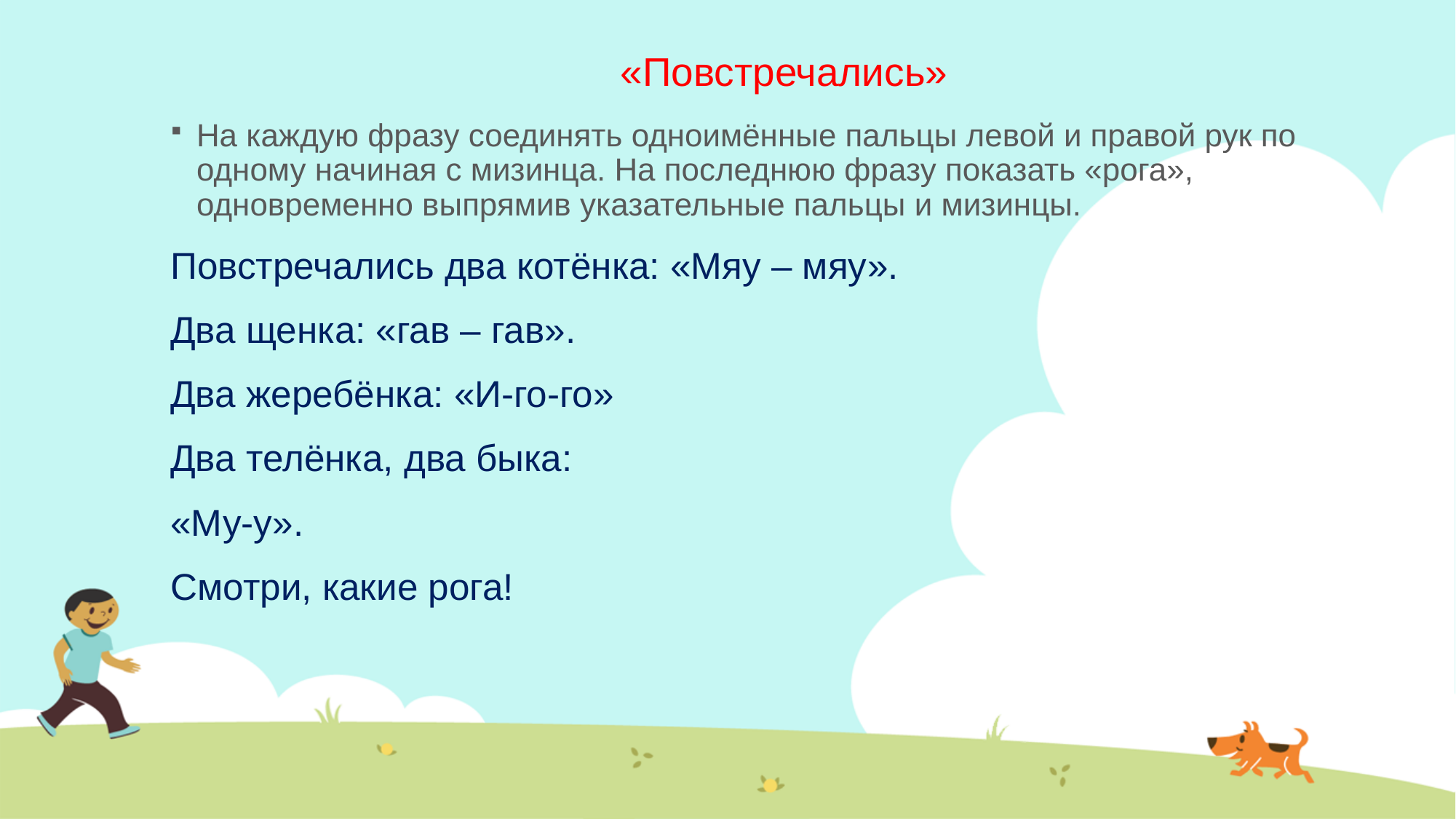

«Повстречались»
На каждую фразу соединять одноимённые пальцы левой и правой рук по одному начиная с мизинца. На последнюю фразу показать «рога», одновременно выпрямив указательные пальцы и мизинцы.
Повстречались два котёнка: «Мяу – мяу».
Два щенка: «гав – гав».
Два жеребёнка: «И-го-го»
Два телёнка, два быка:
«Му-у».
Смотри, какие рога!